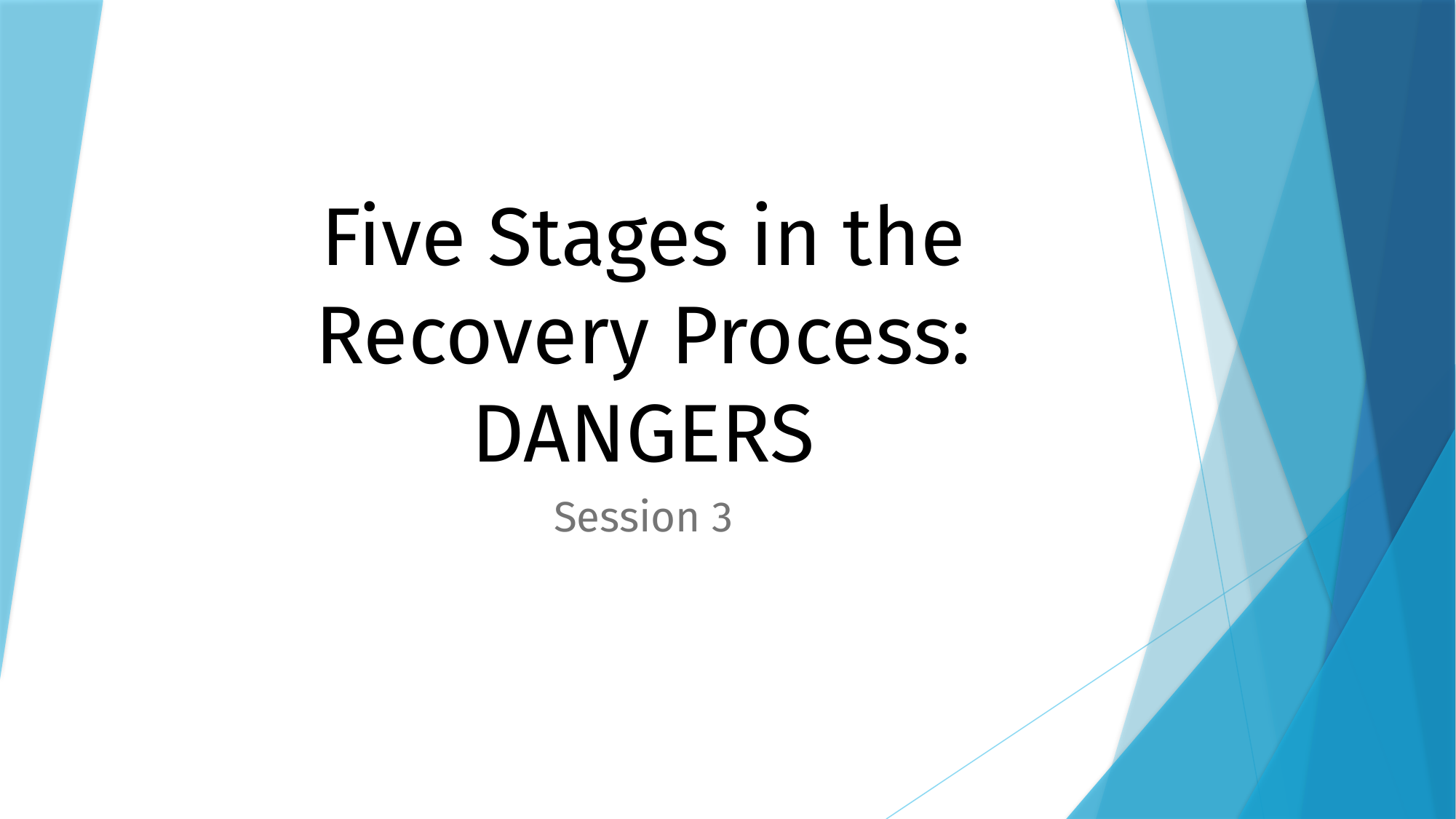

# Five Stages in the Recovery Process: DANGERS
Session 3